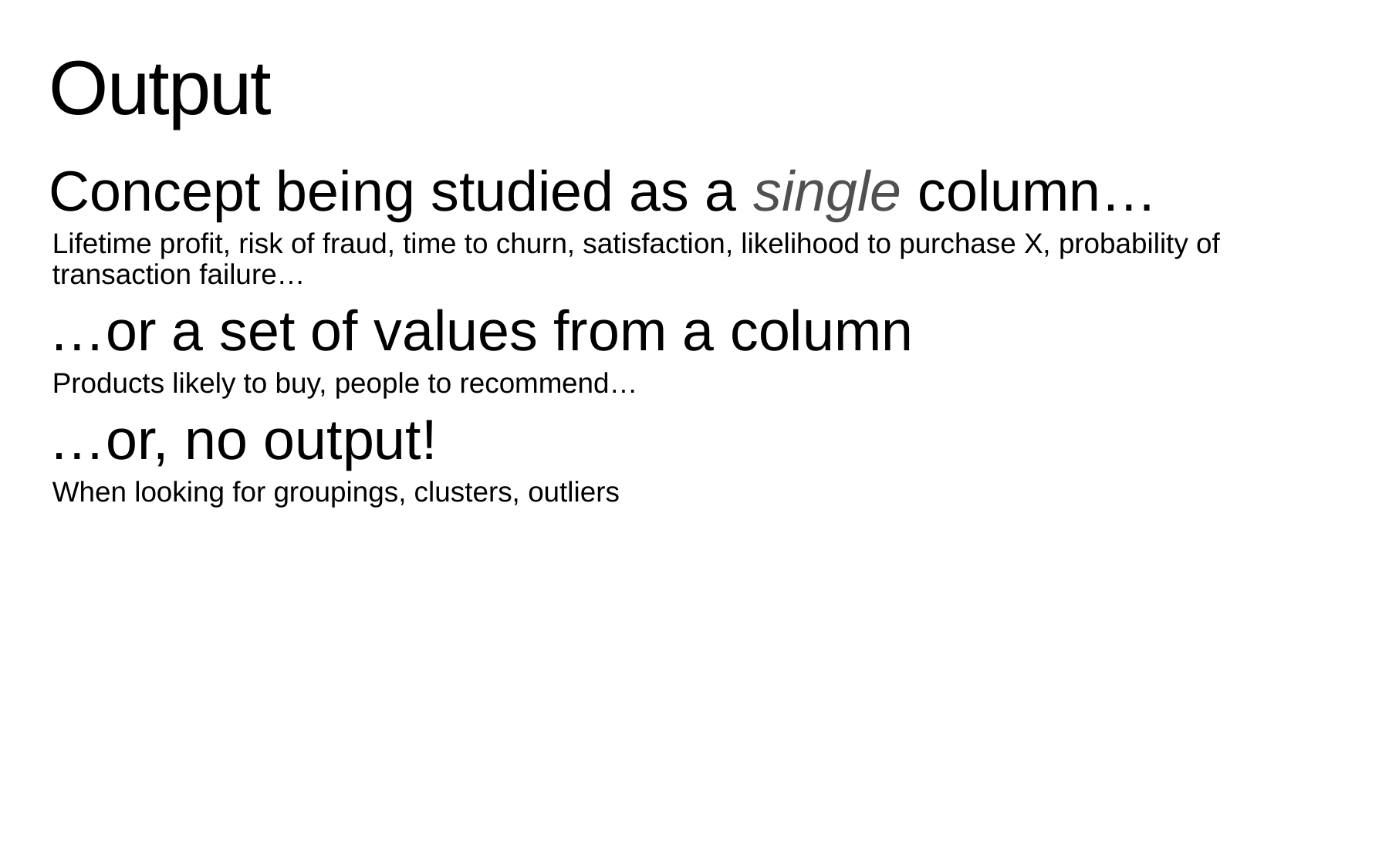

# Output
Concept being studied as a single column…
Lifetime profit, risk of fraud, time to churn, satisfaction, likelihood to purchase X, probability of transaction failure…
…or a set of values from a column
Products likely to buy, people to recommend…
…or, no output!
When looking for groupings, clusters, outliers